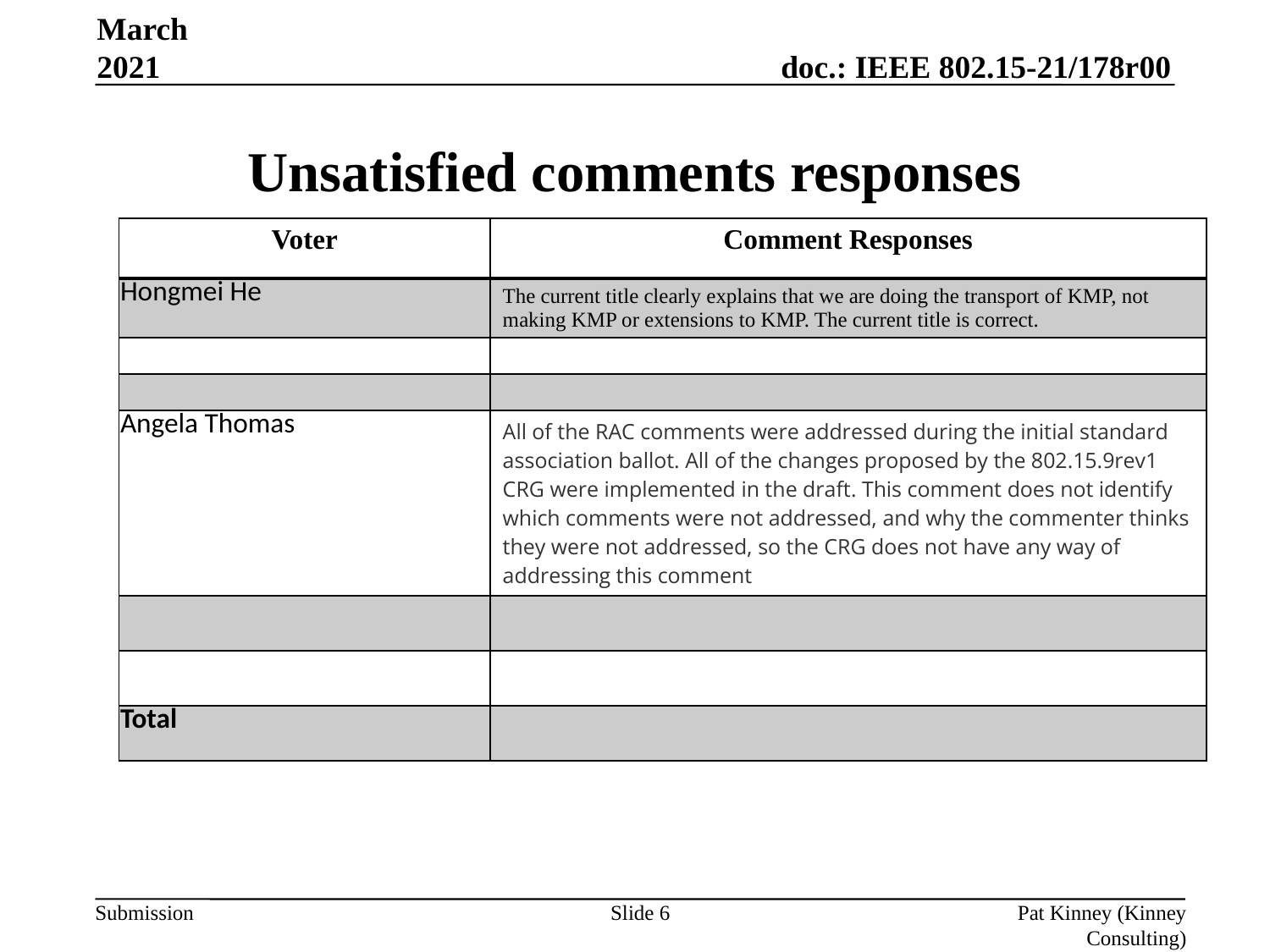

March 2021
# Unsatisfied comments responses
| Voter | Comment Responses |
| --- | --- |
| Hongmei He | The current title clearly explains that we are doing the transport of KMP, not making KMP or extensions to KMP. The current title is correct. |
|  |  |
|  |  |
| Angela Thomas | All of the RAC comments were addressed during the initial standard association ballot. All of the changes proposed by the 802.15.9rev1 CRG were implemented in the draft. This comment does not identify which comments were not addressed, and why the commenter thinks they were not addressed, so the CRG does not have any way of addressing this comment |
|  |  |
|  |  |
| Total |  |
Slide 6
Pat Kinney (Kinney Consulting)